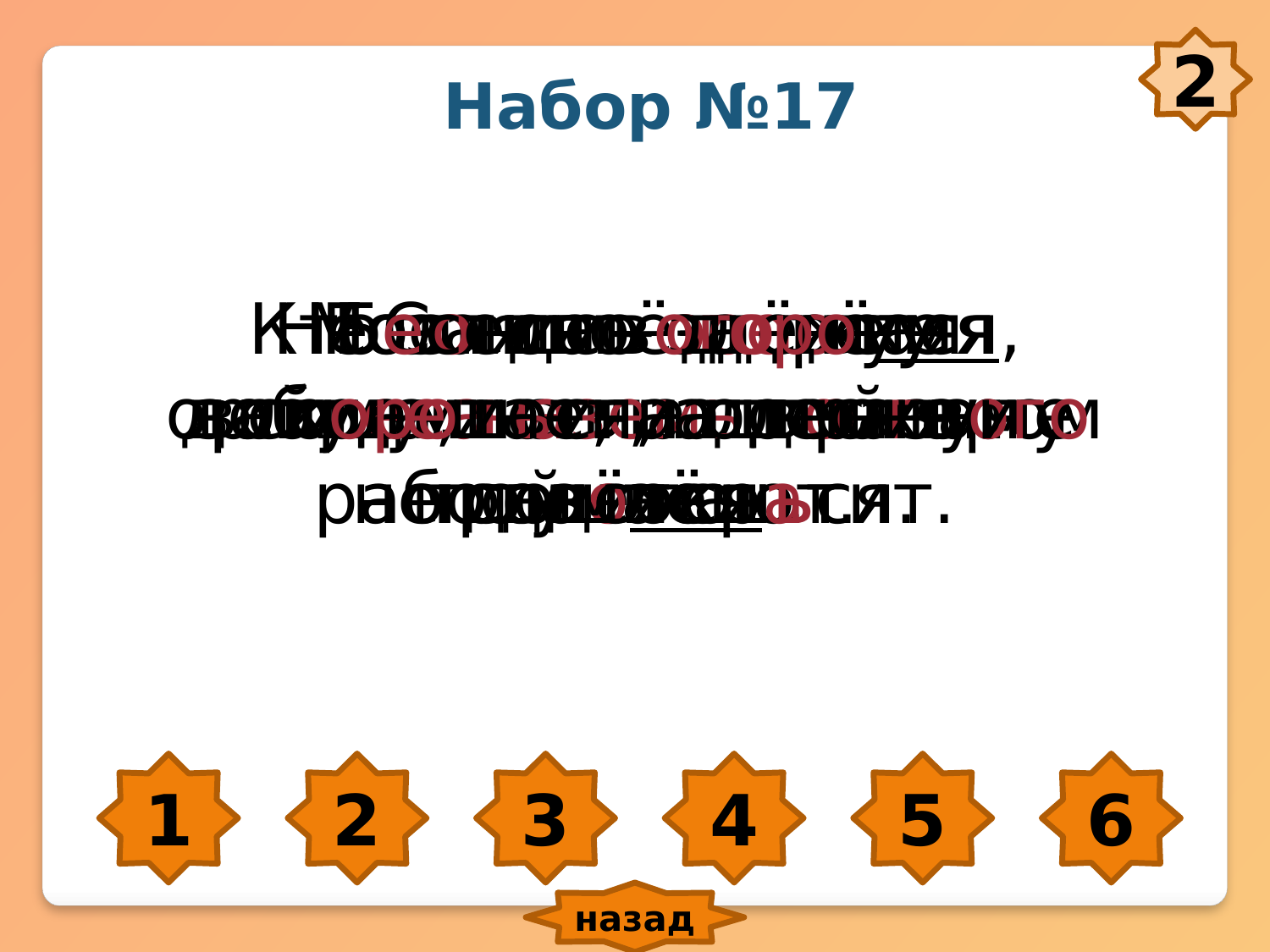

2
Набор №17
Кто за своё дерётся, тому и сила двойная даётся.
Молния – золотая орлица, наземь пожаром садится .
Гостя по одёжке встречают, а по разуму провожают.
Не гонись за двумя зайцами – ни одного не поймаешь.
Сонливого не добудешься, а ленивого не дошлёшься.
Беседа – дорогу скоротает, а песня и работу сократит.
1
2
3
4
5
6
назад